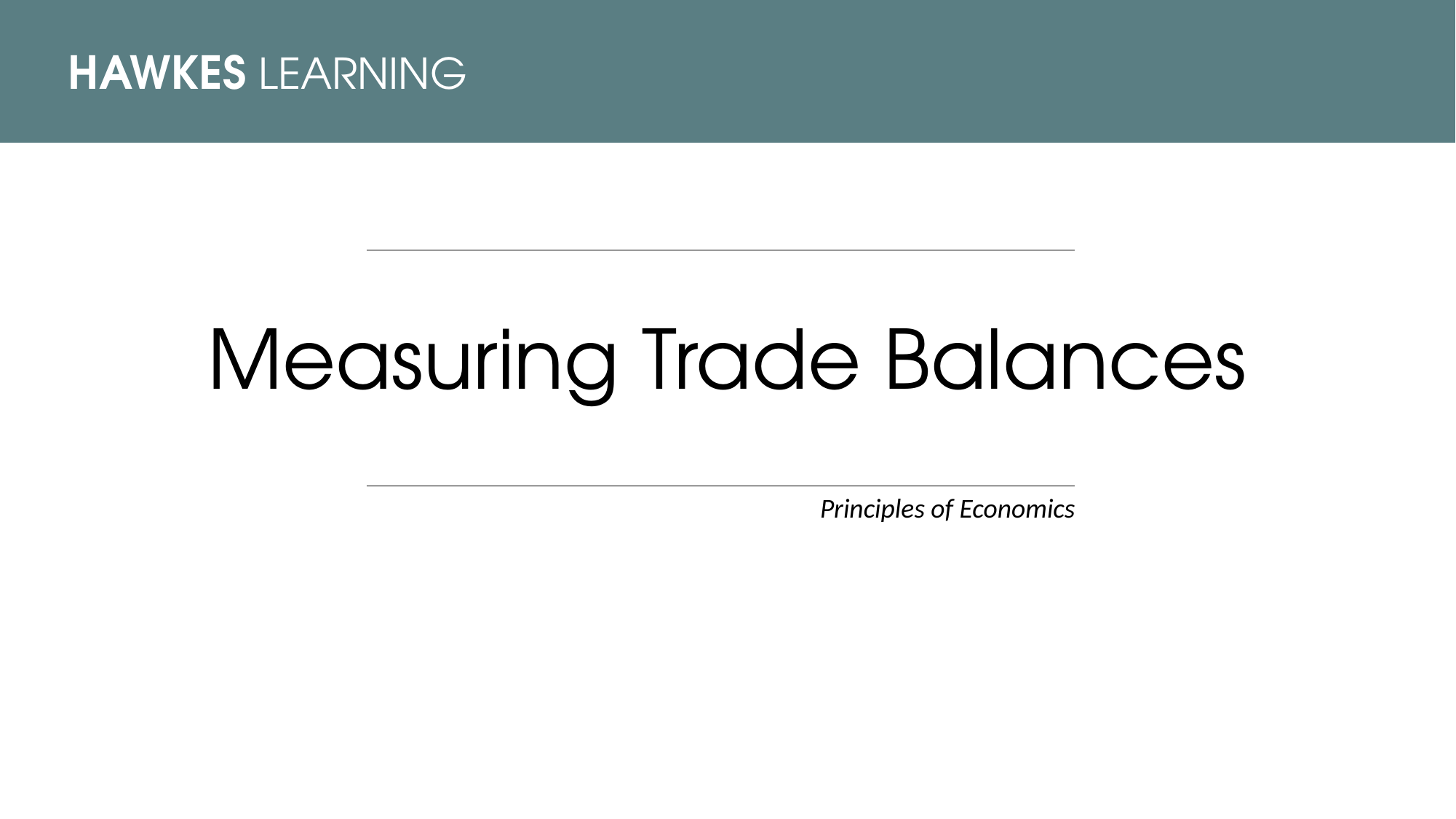

HAWKES LEARNING
Measuring Trade Balances
Principles of Economics